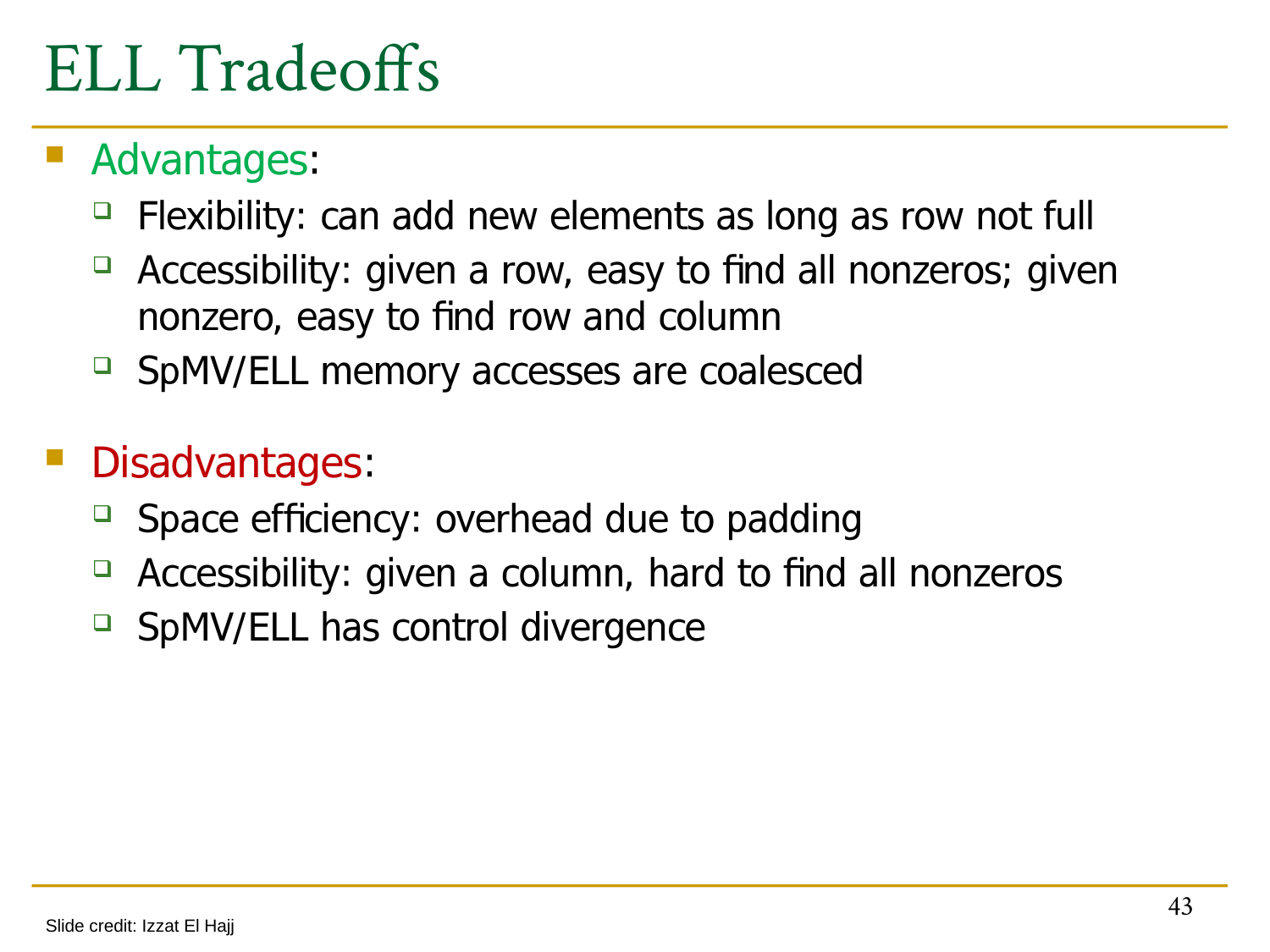

# ELL Tradeoffs
Advantages:
Flexibility: can add new elements as long as row not full
Accessibility: given a row, easy to find all nonzeros; given nonzero, easy to find row and column
SpMV/ELL memory accesses are coalesced

Disadvantages:
Space efficiency: overhead due to padding
Accessibility: given a column, hard to find all nonzeros
SpMV/ELL has control divergence

43
Slide credit: Izzat El Hajj